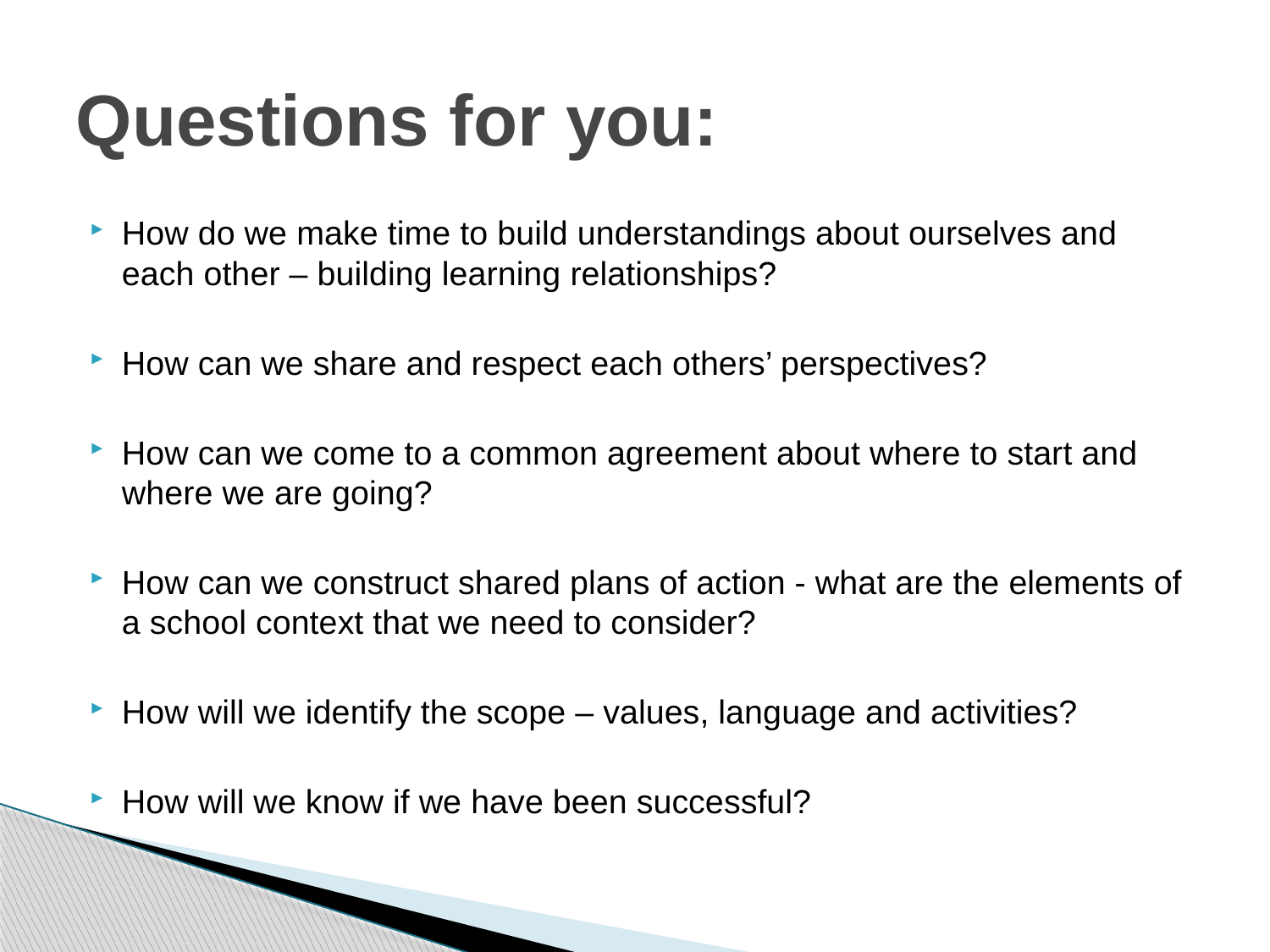

# Questions for you:
How do we make time to build understandings about ourselves and each other – building learning relationships?

How can we share and respect each others’ perspectives?

How can we come to a common agreement about where to start and where we are going?

How can we construct shared plans of action - what are the elements of a school context that we need to consider?

How will we identify the scope – values, language and activities?

How will we know if we have been successful?